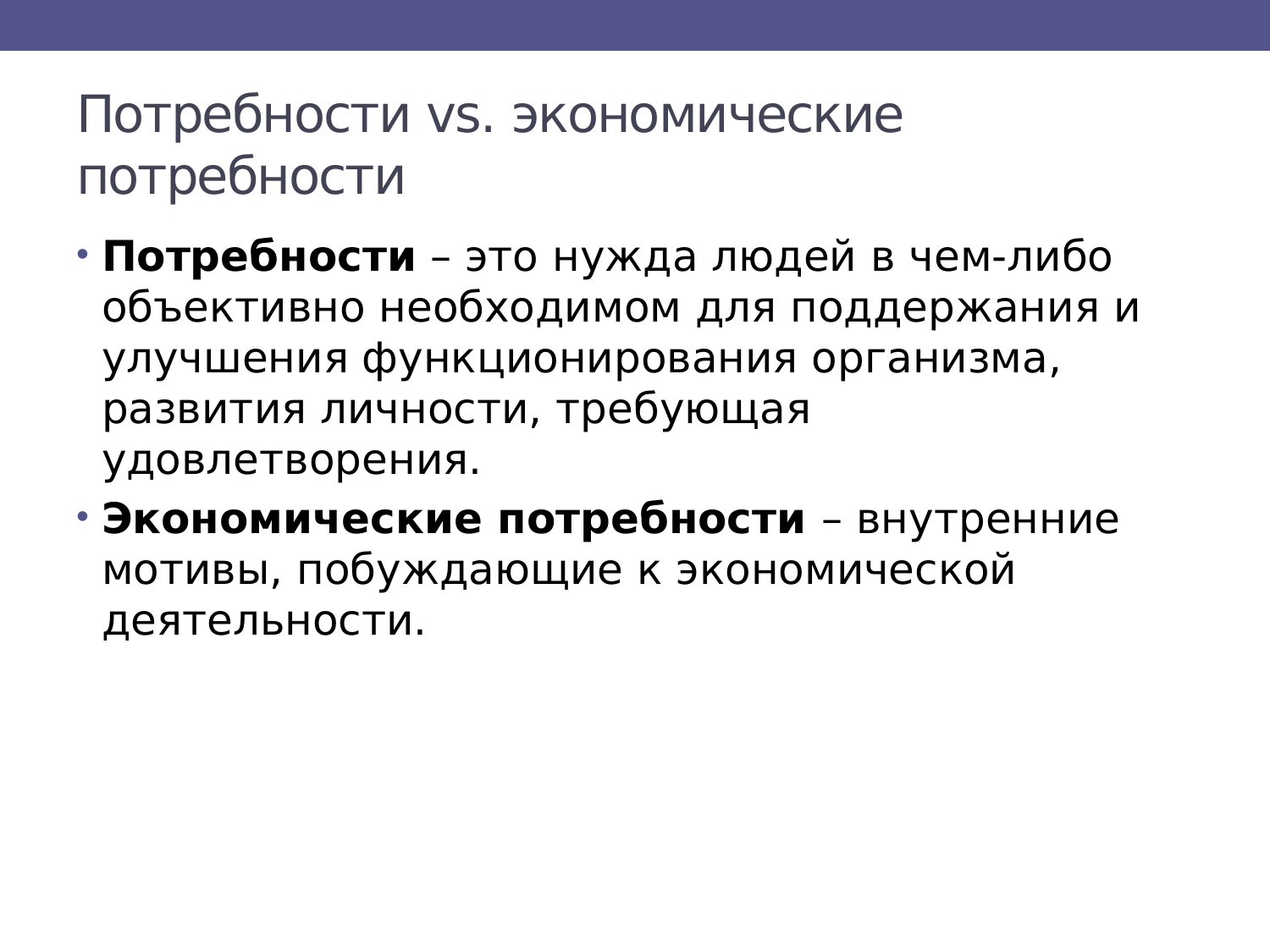

# Потребности vs. экономические потребности
Потребности – это нужда людей в чем-либо объективно необходимом для поддержания и улучшения функционирования организма, развития личности, требующая удовлетворения.
Экономические потребности – внутренние мотивы, побуждающие к экономической деятельности.